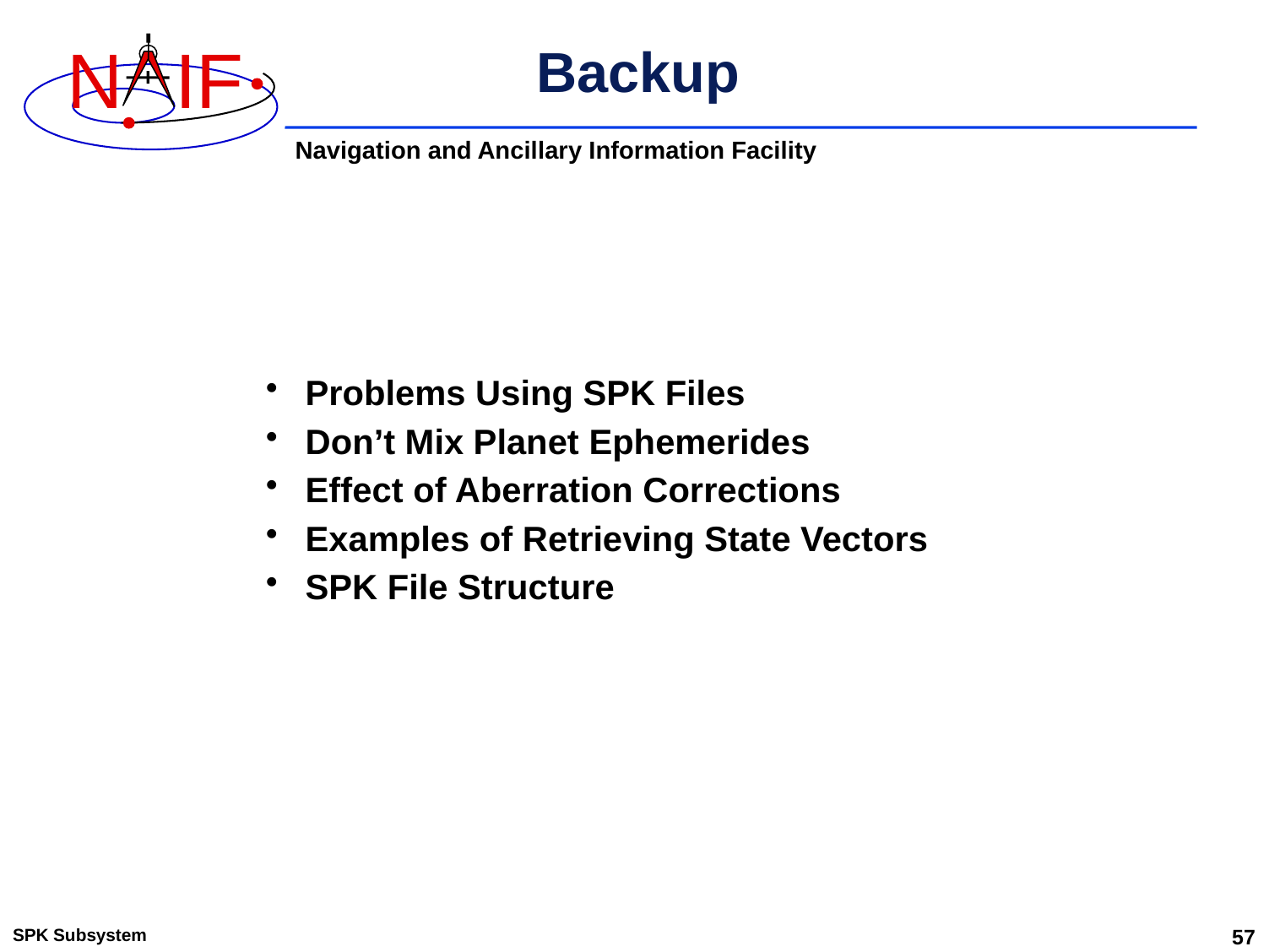

# Backup
Problems Using SPK Files
Don’t Mix Planet Ephemerides
Effect of Aberration Corrections
Examples of Retrieving State Vectors
SPK File Structure
SPK Subsystem
57